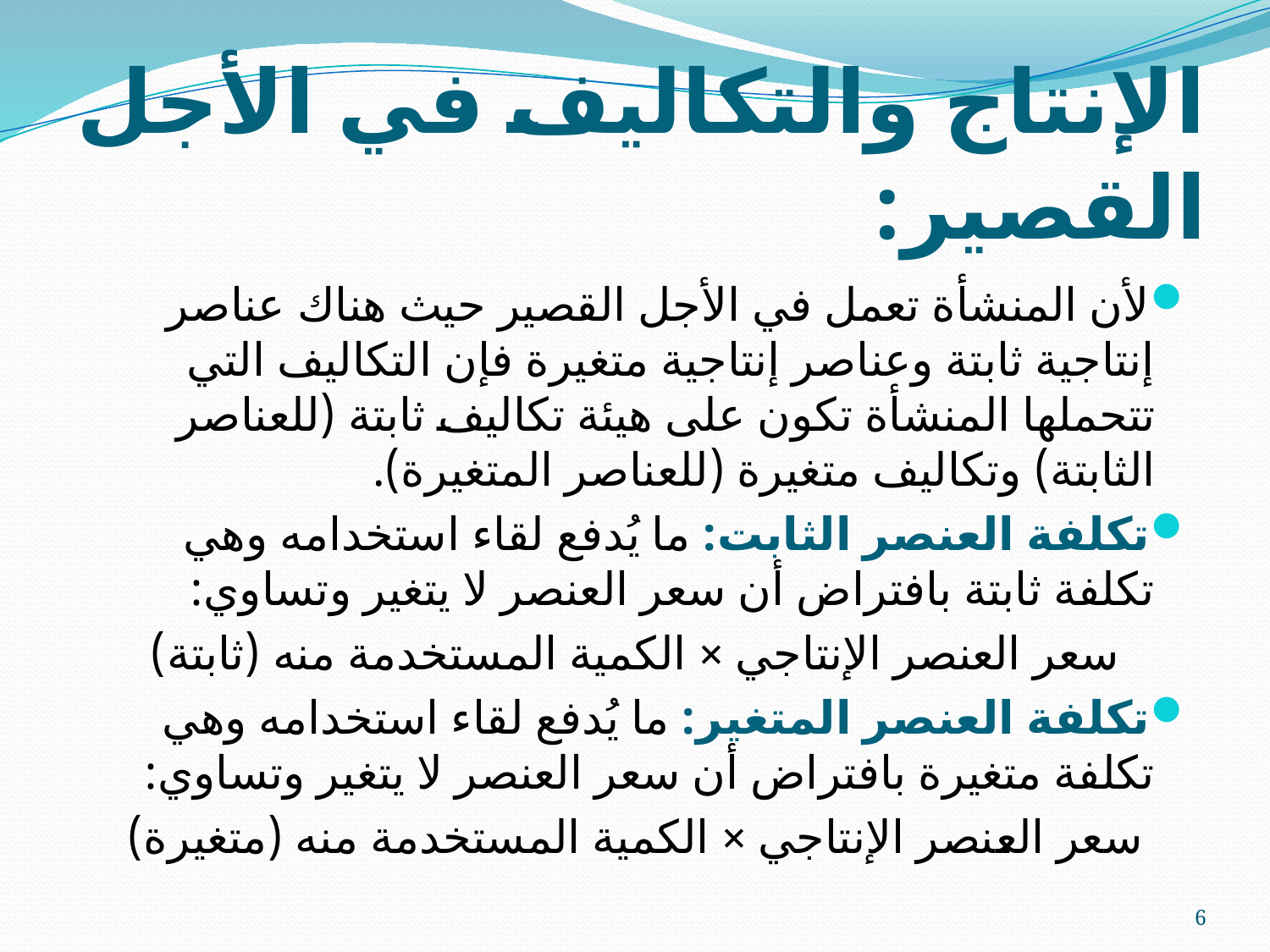

# الإنتاج والتكاليف في الأجل القصير:
لأن المنشأة تعمل في الأجل القصير حيث هناك عناصر إنتاجية ثابتة وعناصر إنتاجية متغيرة فإن التكاليف التي تتحملها المنشأة تكون على هيئة تكاليف ثابتة (للعناصر الثابتة) وتكاليف متغيرة (للعناصر المتغيرة).
تكلفة العنصر الثابت: ما يُدفع لقاء استخدامه وهي تكلفة ثابتة بافتراض أن سعر العنصر لا يتغير وتساوي:
سعر العنصر الإنتاجي × الكمية المستخدمة منه (ثابتة)
تكلفة العنصر المتغير: ما يُدفع لقاء استخدامه وهي تكلفة متغيرة بافتراض أن سعر العنصر لا يتغير وتساوي:
سعر العنصر الإنتاجي × الكمية المستخدمة منه (متغيرة)
6